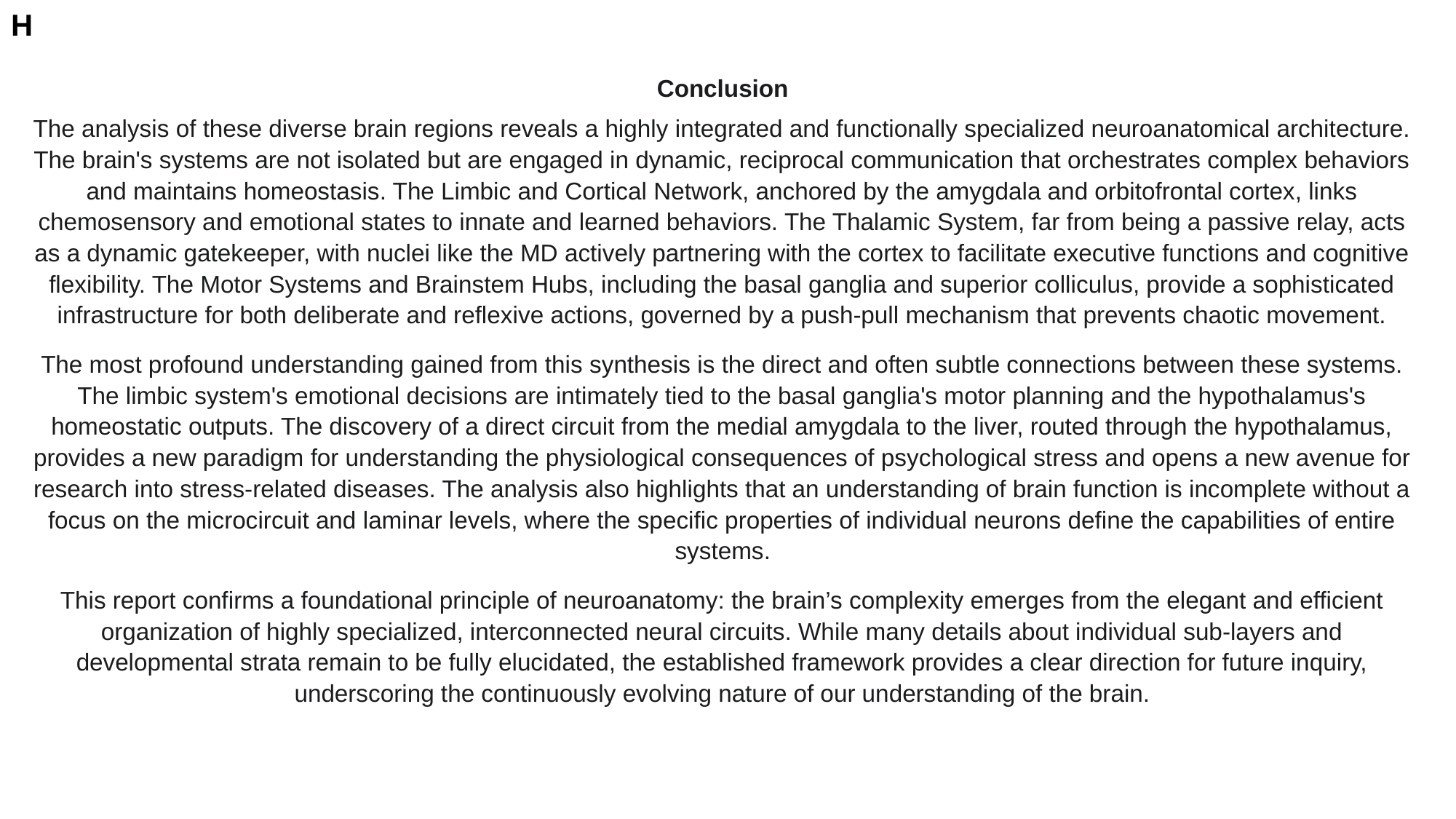

H
Conclusion
The analysis of these diverse brain regions reveals a highly integrated and functionally specialized neuroanatomical architecture. The brain's systems are not isolated but are engaged in dynamic, reciprocal communication that orchestrates complex behaviors and maintains homeostasis. The Limbic and Cortical Network, anchored by the amygdala and orbitofrontal cortex, links chemosensory and emotional states to innate and learned behaviors. The Thalamic System, far from being a passive relay, acts as a dynamic gatekeeper, with nuclei like the MD actively partnering with the cortex to facilitate executive functions and cognitive flexibility. The Motor Systems and Brainstem Hubs, including the basal ganglia and superior colliculus, provide a sophisticated infrastructure for both deliberate and reflexive actions, governed by a push-pull mechanism that prevents chaotic movement.
The most profound understanding gained from this synthesis is the direct and often subtle connections between these systems. The limbic system's emotional decisions are intimately tied to the basal ganglia's motor planning and the hypothalamus's homeostatic outputs. The discovery of a direct circuit from the medial amygdala to the liver, routed through the hypothalamus, provides a new paradigm for understanding the physiological consequences of psychological stress and opens a new avenue for research into stress-related diseases. The analysis also highlights that an understanding of brain function is incomplete without a focus on the microcircuit and laminar levels, where the specific properties of individual neurons define the capabilities of entire systems.
This report confirms a foundational principle of neuroanatomy: the brain’s complexity emerges from the elegant and efficient organization of highly specialized, interconnected neural circuits. While many details about individual sub-layers and developmental strata remain to be fully elucidated, the established framework provides a clear direction for future inquiry, underscoring the continuously evolving nature of our understanding of the brain.